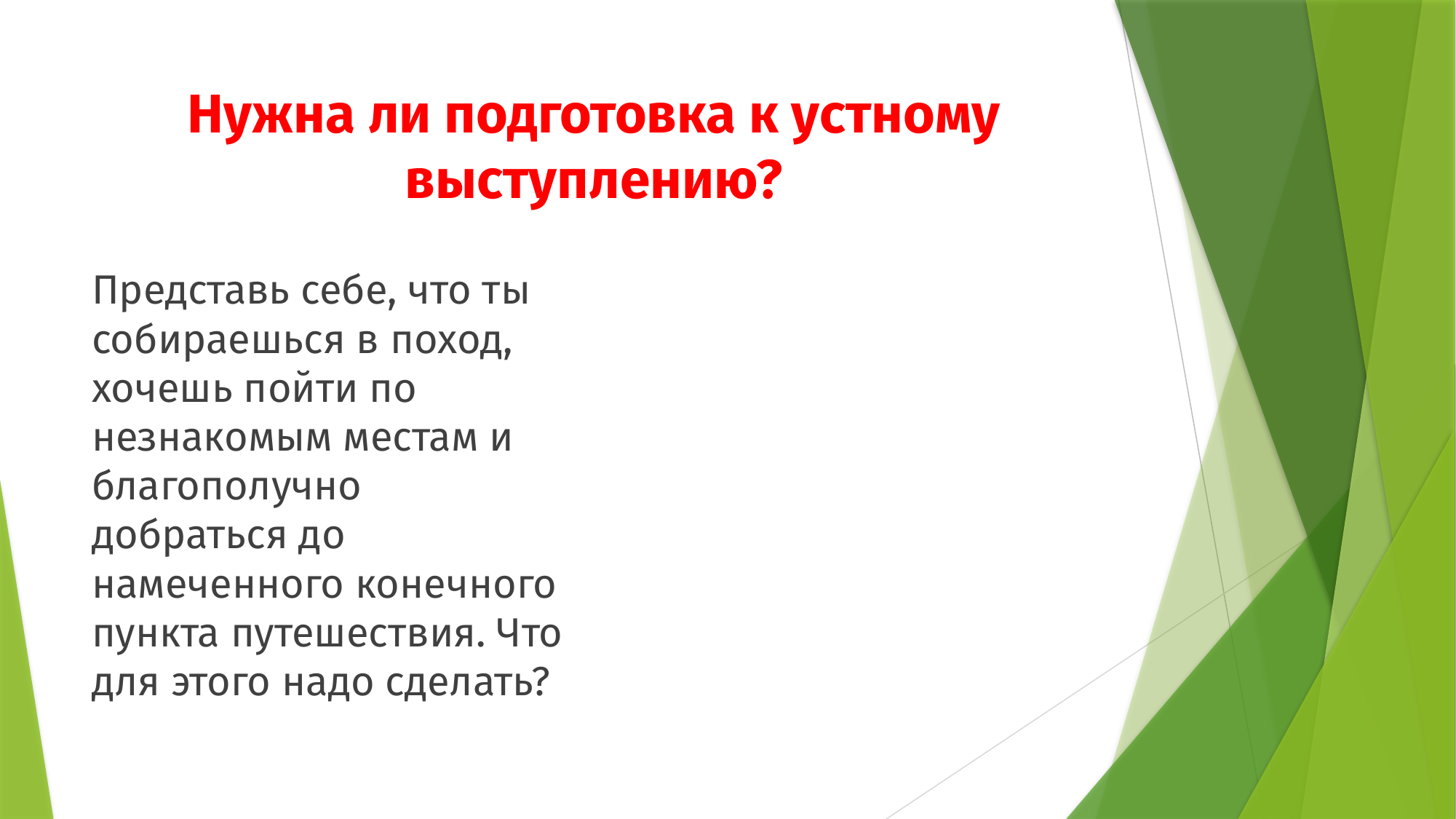

# Нужна ли подготовка к устному выступлению?
Представь себе, что ты собираешься в поход, хочешь пойти по незнакомым местам и благополучно добраться до намеченного конечного пункта путешествия. Что для этого надо сделать?